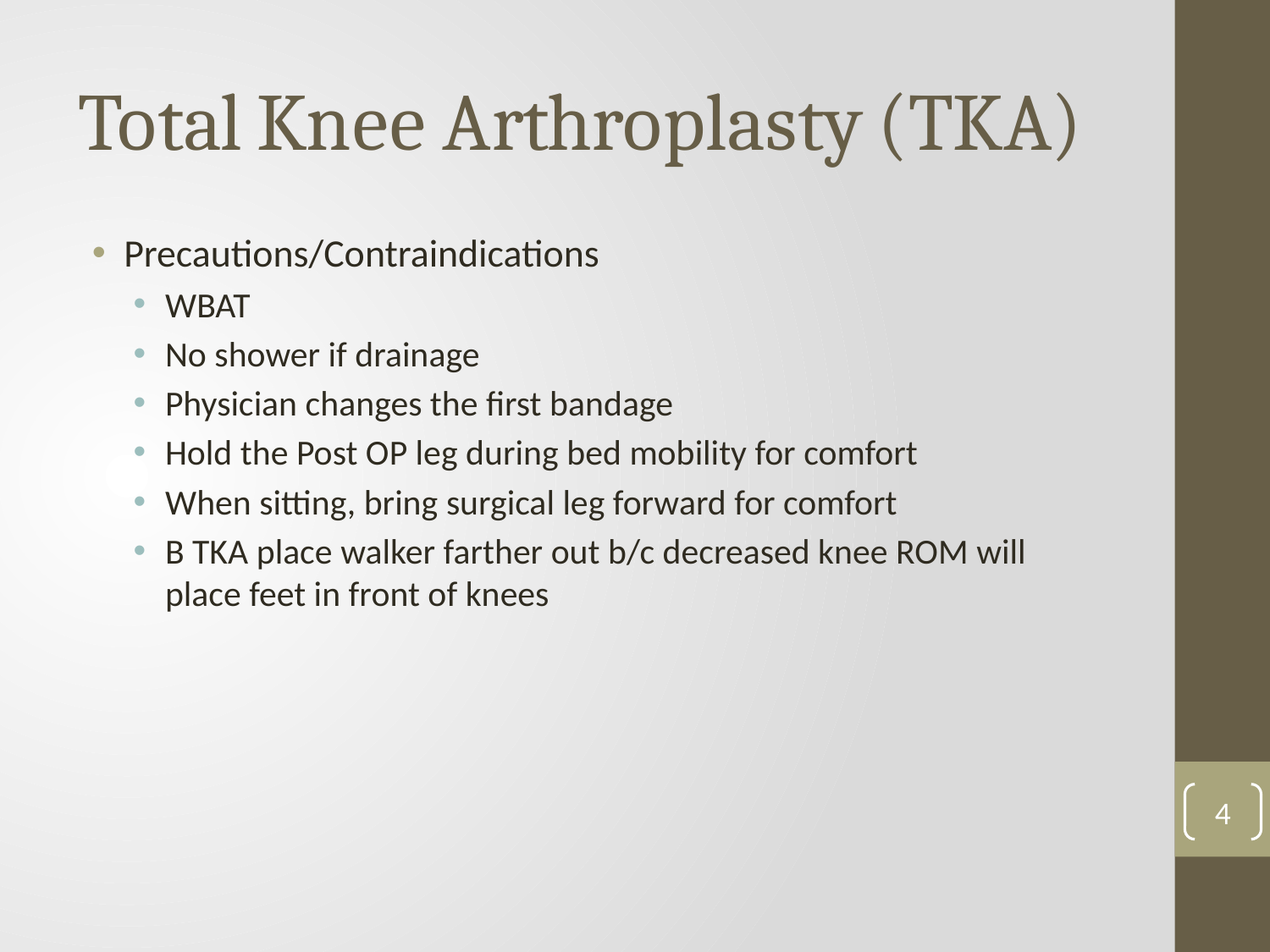

# Total Knee Arthroplasty (TKA)
Precautions/Contraindications
WBAT
No shower if drainage
Physician changes the first bandage
Hold the Post OP leg during bed mobility for comfort
When sitting, bring surgical leg forward for comfort
B TKA place walker farther out b/c decreased knee ROM will place feet in front of knees
4